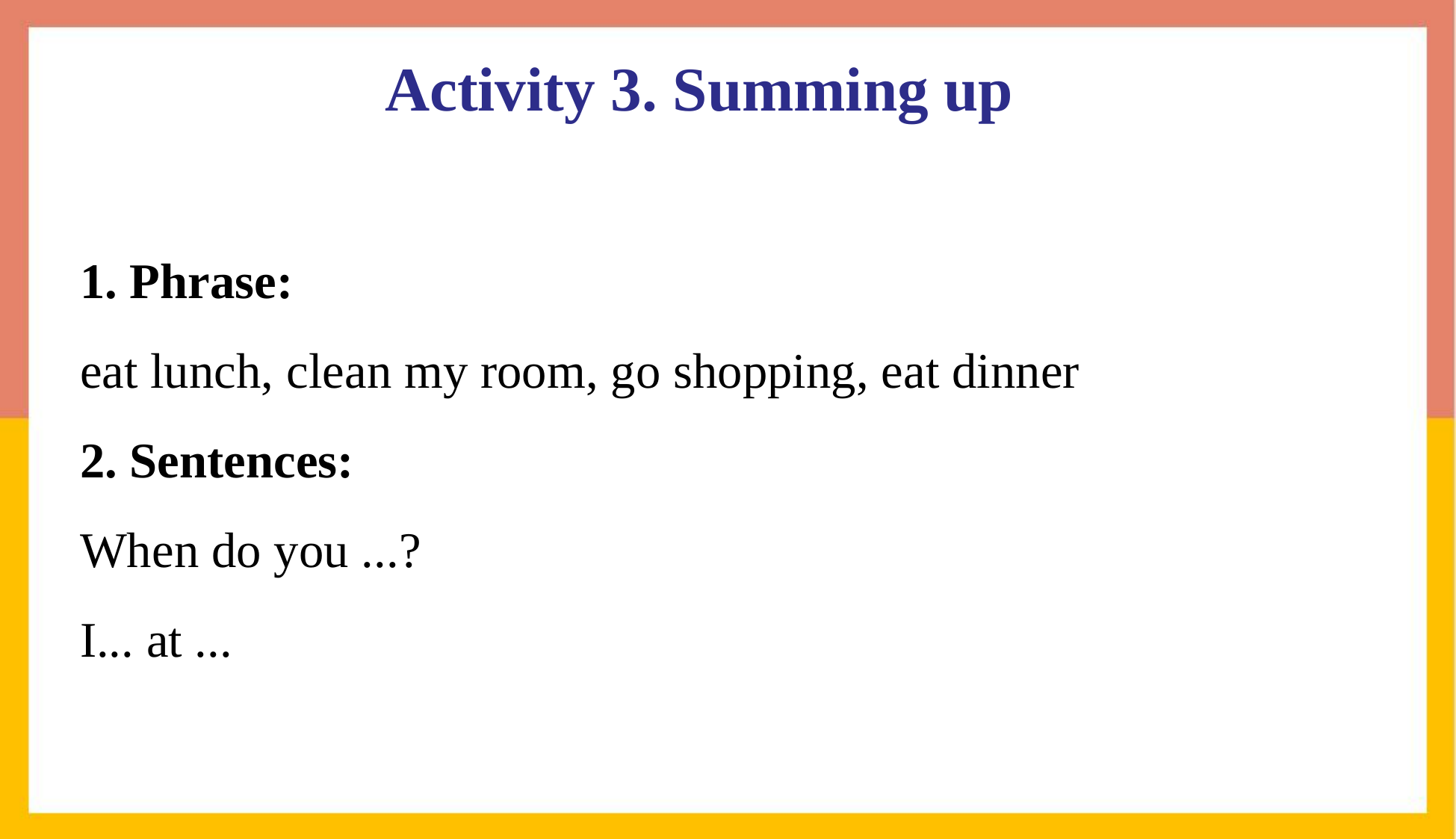

# Activity 3. Summing up
1. Phrase:
eat lunch, clean my room, go shopping, eat dinner
2. Sentences:
When do you ...?
I... at ...